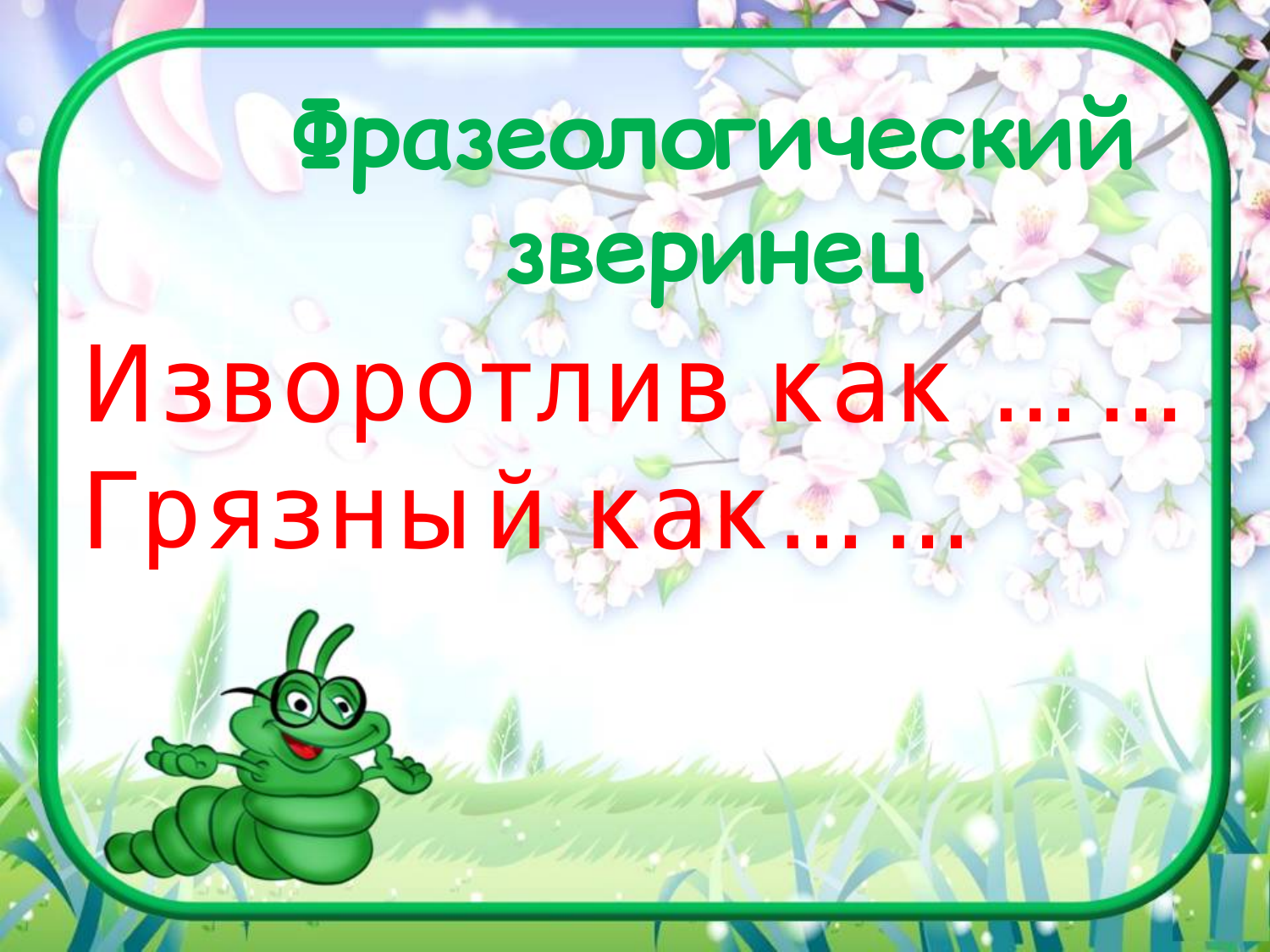

Фразеологический зверинец
Изворотлив как ……
Грязный как……